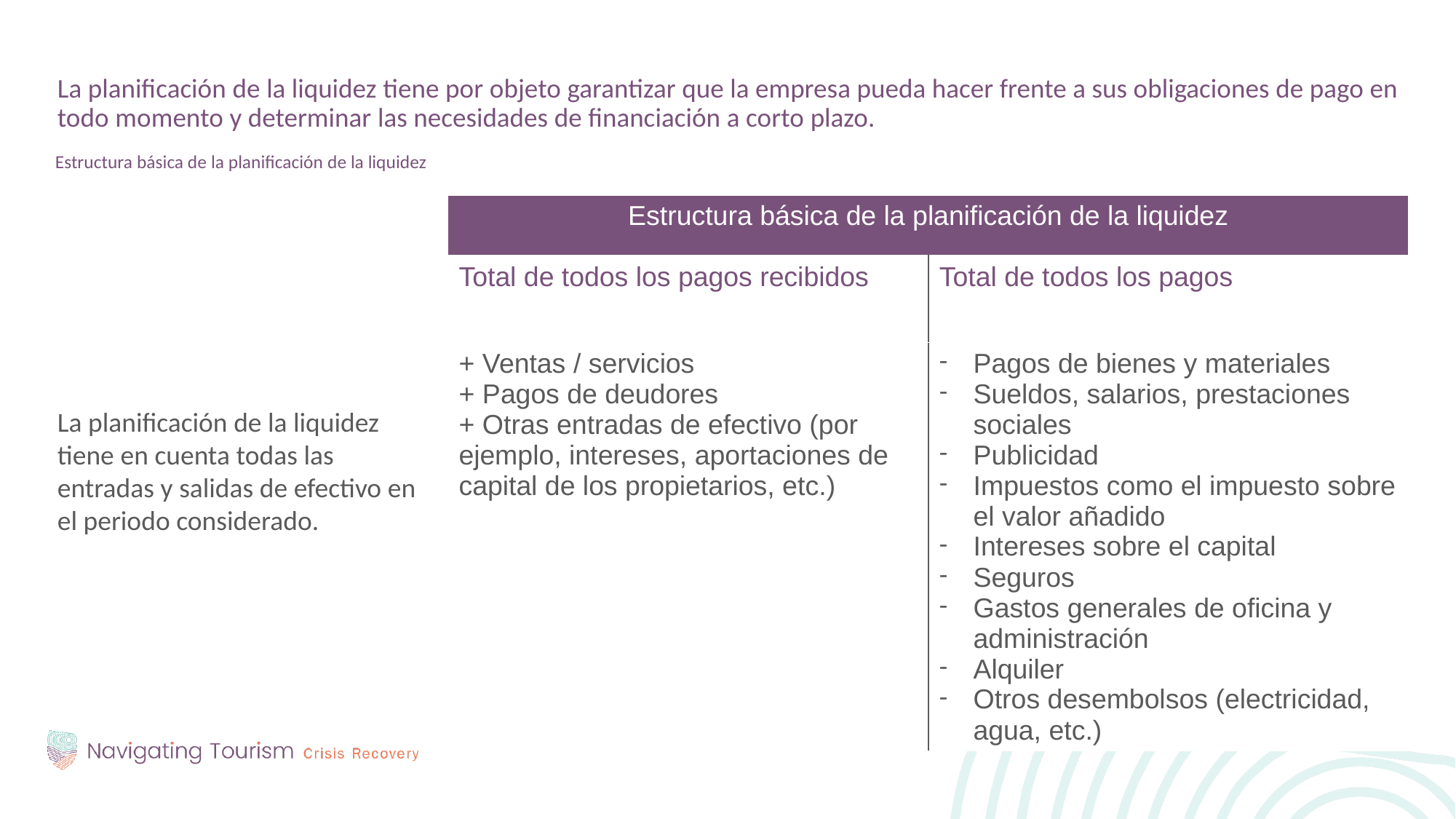

La planificación de la liquidez tiene por objeto garantizar que la empresa pueda hacer frente a sus obligaciones de pago en todo momento y determinar las necesidades de financiación a corto plazo.
Estructura básica de la planificación de la liquidez
La planificación de la liquidez tiene en cuenta todas las entradas y salidas de efectivo en el periodo considerado.
| Estructura básica de la planificación de la liquidez |  |
| --- | --- |
| Total de todos los pagos recibidos | Total de todos los pagos |
| + Ventas / servicios + Pagos de deudores + Otras entradas de efectivo (por ejemplo, intereses, aportaciones de capital de los propietarios, etc.) | Pagos de bienes y materiales Sueldos, salarios, prestaciones sociales Publicidad Impuestos como el impuesto sobre el valor añadido Intereses sobre el capital Seguros Gastos generales de oficina y administración Alquiler Otros desembolsos (electricidad, agua, etc.) |